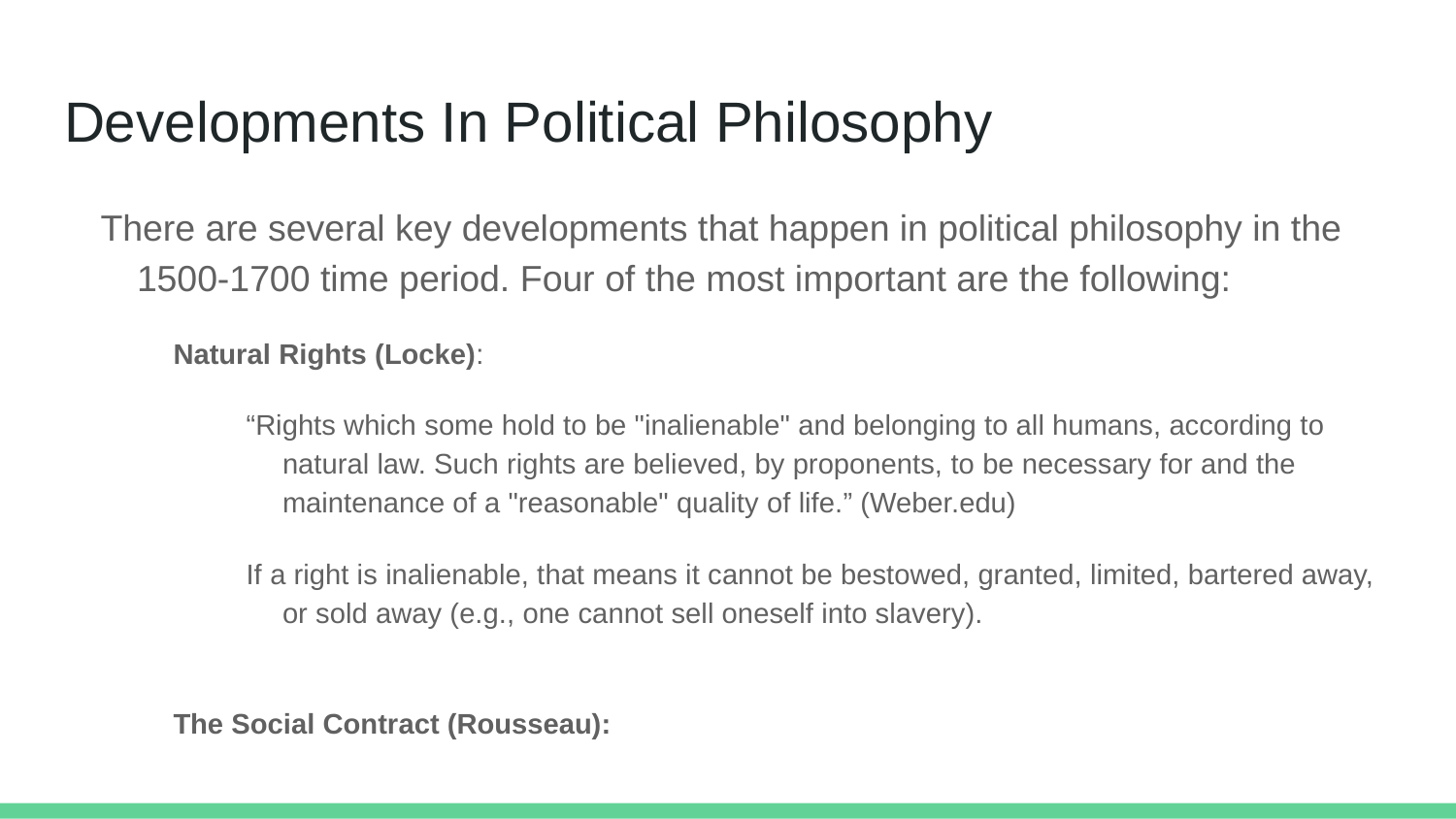

# Developments In Political Philosophy
There are several key developments that happen in political philosophy in the 1500-1700 time period. Four of the most important are the following:
Natural Rights (Locke):
“Rights which some hold to be "inalienable" and belonging to all humans, according to natural law. Such rights are believed, by proponents, to be necessary for and the maintenance of a "reasonable" quality of life.” (Weber.edu)
If a right is inalienable, that means it cannot be bestowed, granted, limited, bartered away, or sold away (e.g., one cannot sell oneself into slavery).
The Social Contract (Rousseau):
‘State of Nature’ (Locke + Hobbes):
Checks And Balances